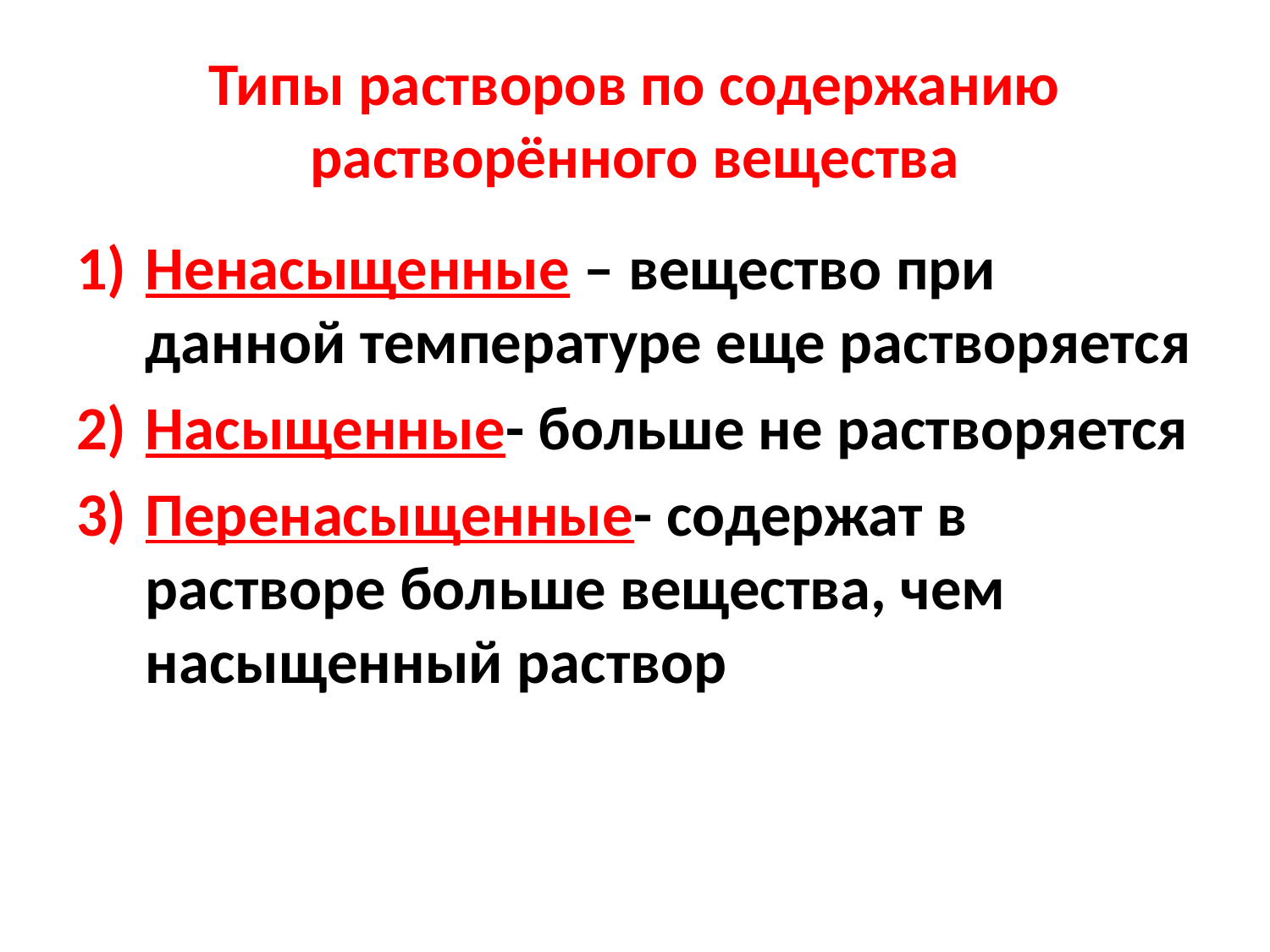

# Типы растворов по содержанию растворённого вещества
Ненасыщенные – вещество при данной температуре еще растворяется
Насыщенные- больше не растворяется
Перенасыщенные- содержат в растворе больше вещества, чем насыщенный раствор